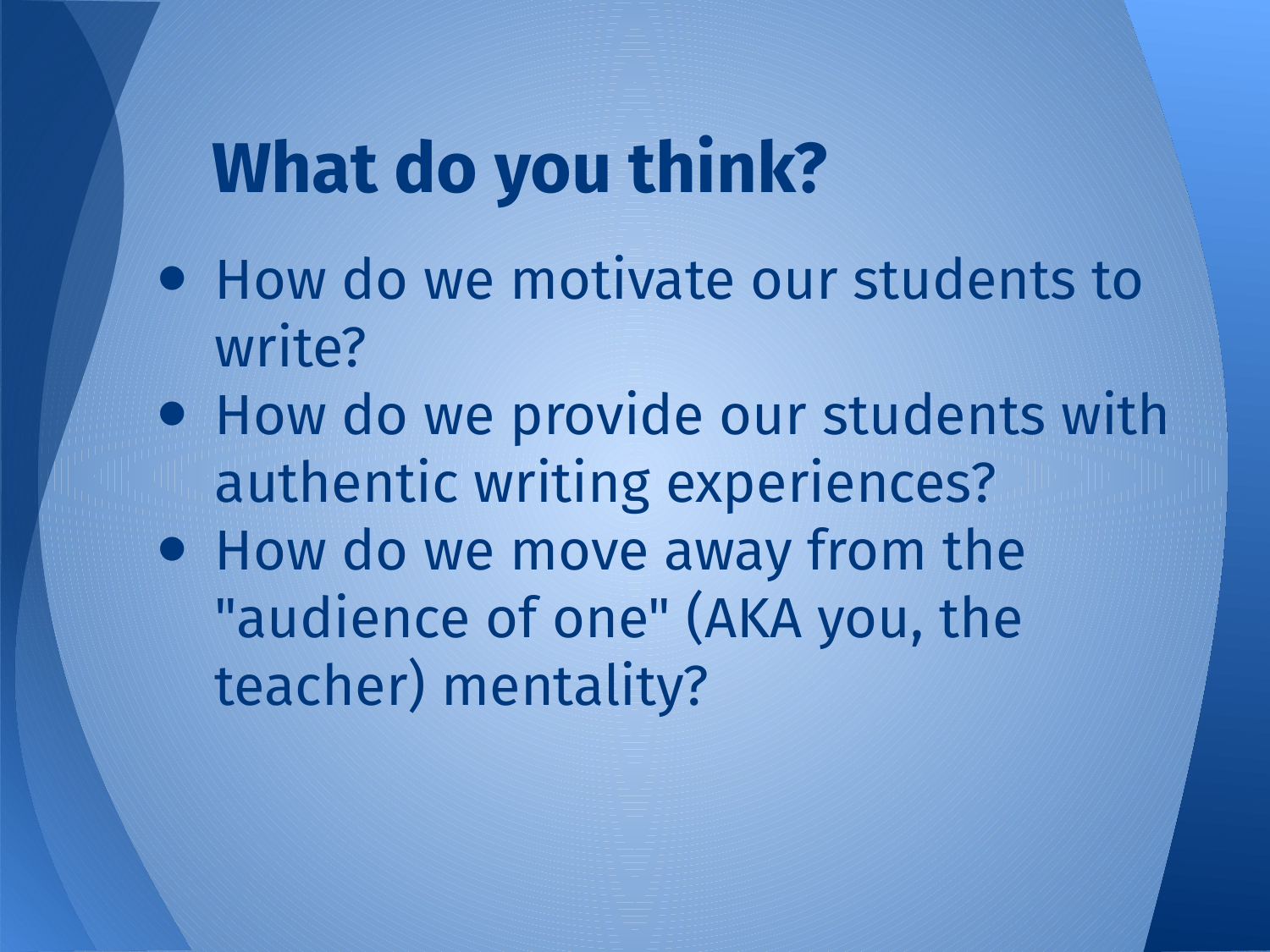

# What do you think?
How do we motivate our students to write?
How do we provide our students with authentic writing experiences?
How do we move away from the "audience of one" (AKA you, the teacher) mentality?